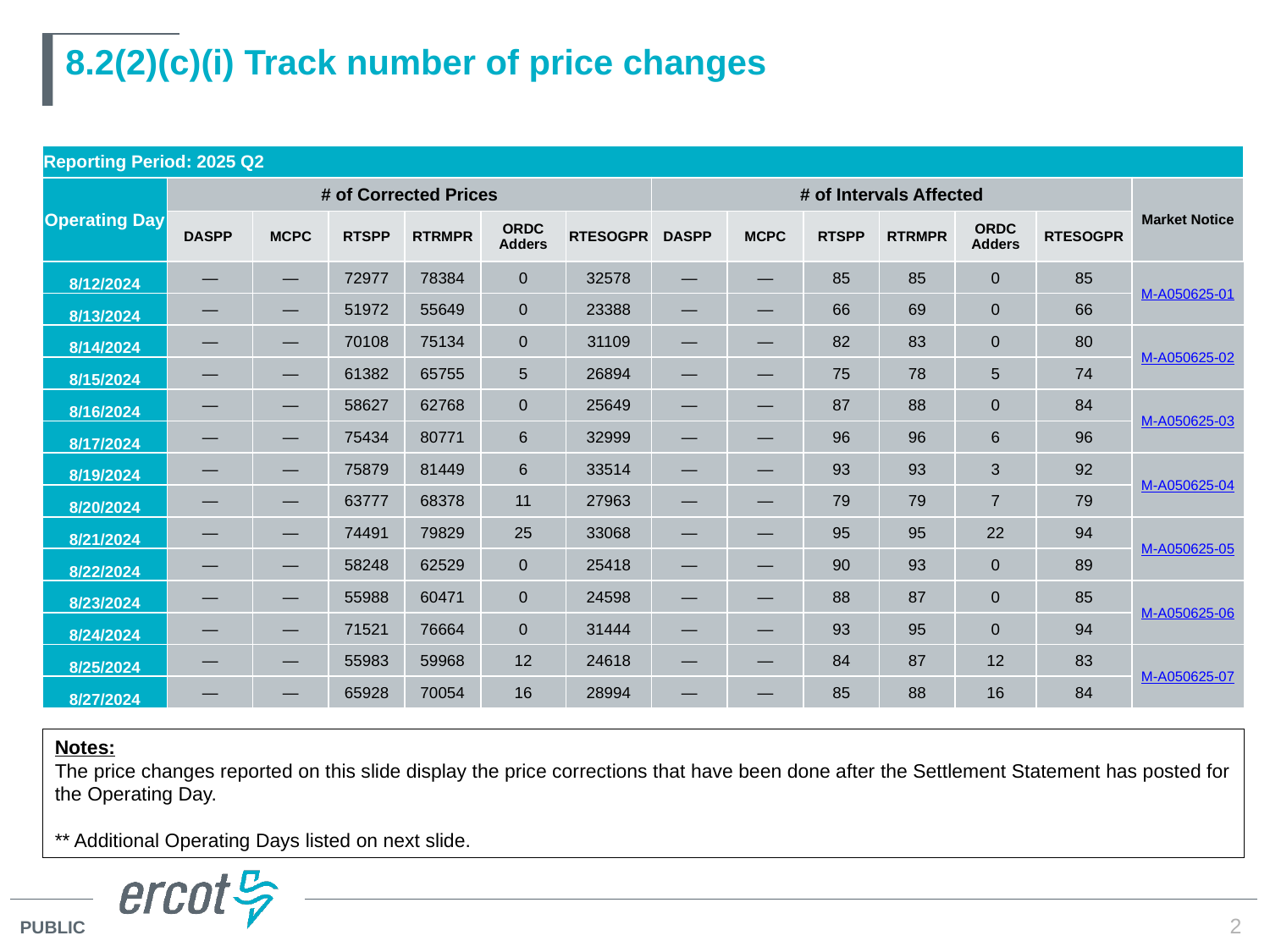

# 8.2(2)(c)(i) Track number of price changes
| Reporting Period: 2025 Q2 |  |  |  |  |  |  |  |  |  |  |  |  |  |
| --- | --- | --- | --- | --- | --- | --- | --- | --- | --- | --- | --- | --- | --- |
| Operating Day | # of Corrected Prices |  |  |  |  |  | # of Intervals Affected |  |  |  |  |  | Market Notice |
|  | DASPP | MCPC | RTSPP | RTRMPR | ORDC Adders | RTESOGPR | DASPP | MCPC | RTSPP | RTRMPR | ORDC Adders | RTESOGPR |  |
| 8/12/2024 | — | — | 72977 | 78384 | 0 | 32578 | — | — | 85 | 85 | 0 | 85 | M-A050625-01 |
| 8/13/2024 | — | — | 51972 | 55649 | 0 | 23388 | — | — | 66 | 69 | 0 | 66 |  |
| 8/14/2024 | — | — | 70108 | 75134 | 0 | 31109 | — | — | 82 | 83 | 0 | 80 | M-A050625-02 |
| 8/15/2024 | — | — | 61382 | 65755 | 5 | 26894 | — | — | 75 | 78 | 5 | 74 |  |
| 8/16/2024 | — | — | 58627 | 62768 | 0 | 25649 | — | — | 87 | 88 | 0 | 84 | M-A050625-03 |
| 8/17/2024 | — | — | 75434 | 80771 | 6 | 32999 | — | — | 96 | 96 | 6 | 96 |  |
| 8/19/2024 | — | — | 75879 | 81449 | 6 | 33514 | — | — | 93 | 93 | 3 | 92 | M-A050625-04 |
| 8/20/2024 | — | — | 63777 | 68378 | 11 | 27963 | — | — | 79 | 79 | 7 | 79 |  |
| 8/21/2024 | — | — | 74491 | 79829 | 25 | 33068 | — | — | 95 | 95 | 22 | 94 | M-A050625-05 |
| 8/22/2024 | — | — | 58248 | 62529 | 0 | 25418 | — | — | 90 | 93 | 0 | 89 |  |
| 8/23/2024 | — | — | 55988 | 60471 | 0 | 24598 | — | — | 88 | 87 | 0 | 85 | M-A050625-06 |
| 8/24/2024 | — | — | 71521 | 76664 | 0 | 31444 | — | — | 93 | 95 | 0 | 94 |  |
| 8/25/2024 | — | — | 55983 | 59968 | 12 | 24618 | — | — | 84 | 87 | 12 | 83 | M-A050625-07 |
| 8/27/2024 | — | — | 65928 | 70054 | 16 | 28994 | — | — | 85 | 88 | 16 | 84 |  |
Notes:
The price changes reported on this slide display the price corrections that have been done after the Settlement Statement has posted for the Operating Day.

** Additional Operating Days listed on next slide.
2